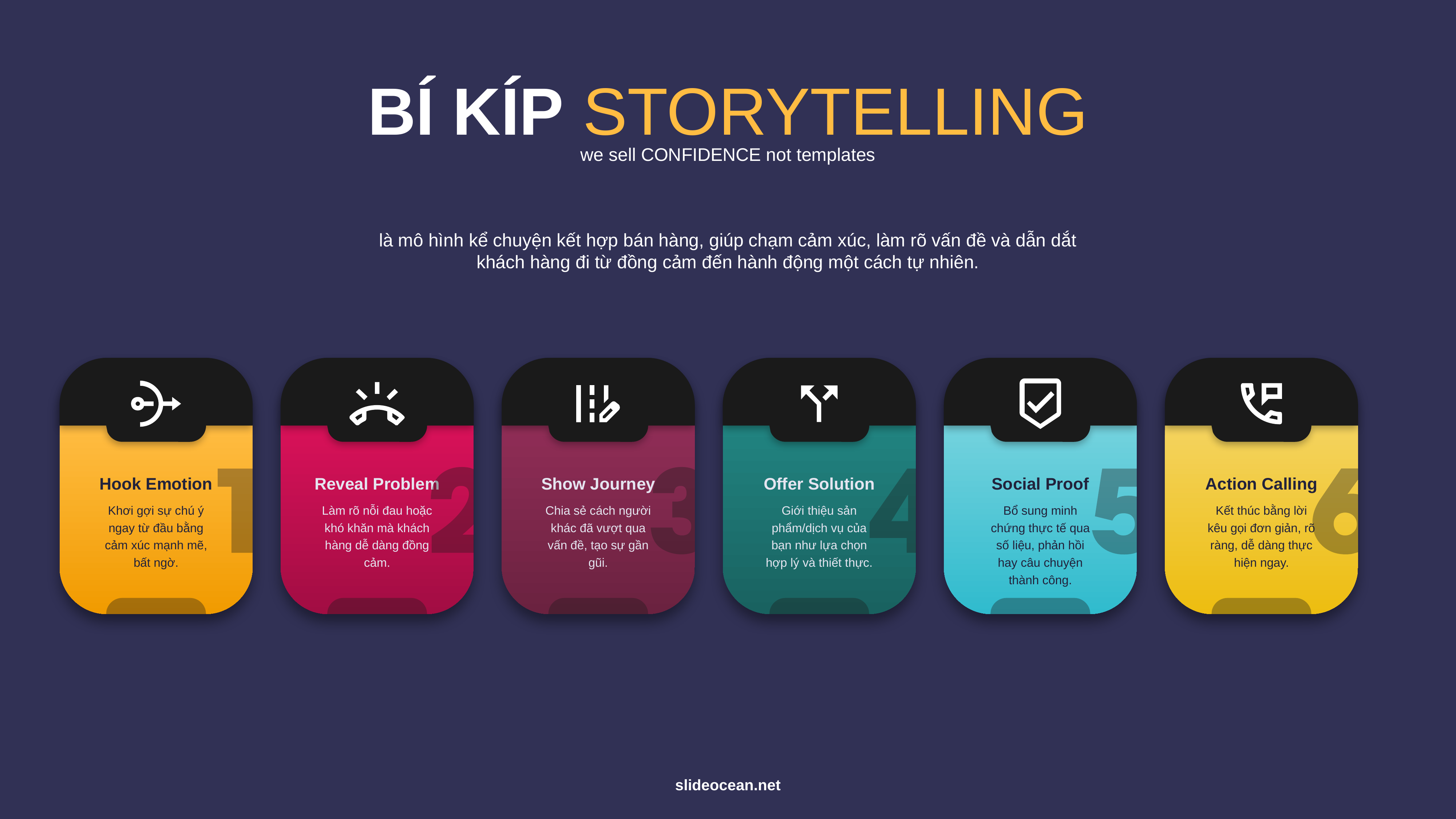

BÍ KÍP STORYTELLING
we sell CONFIDENCE not templates
là mô hình kể chuyện kết hợp bán hàng, giúp chạm cảm xúc, làm rõ vấn đề và dẫn dắt khách hàng đi từ đồng cảm đến hành động một cách tự nhiên.

Hook Emotion
Reveal Problem
Show Journey
Offer Solution
Social Proof
Action Calling
Khơi gợi sự chú ý ngay từ đầu bằng cảm xúc mạnh mẽ, bất ngờ.
Làm rõ nỗi đau hoặc khó khăn mà khách hàng dễ dàng đồng cảm.
Chia sẻ cách người khác đã vượt qua vấn đề, tạo sự gần gũi.
Giới thiệu sản phẩm/dịch vụ của bạn như lựa chọn hợp lý và thiết thực.
Bổ sung minh chứng thực tế qua số liệu, phản hồi hay câu chuyện thành công.
Kết thúc bằng lời kêu gọi đơn giản, rõ ràng, dễ dàng thực hiện ngay.
slideocean.net